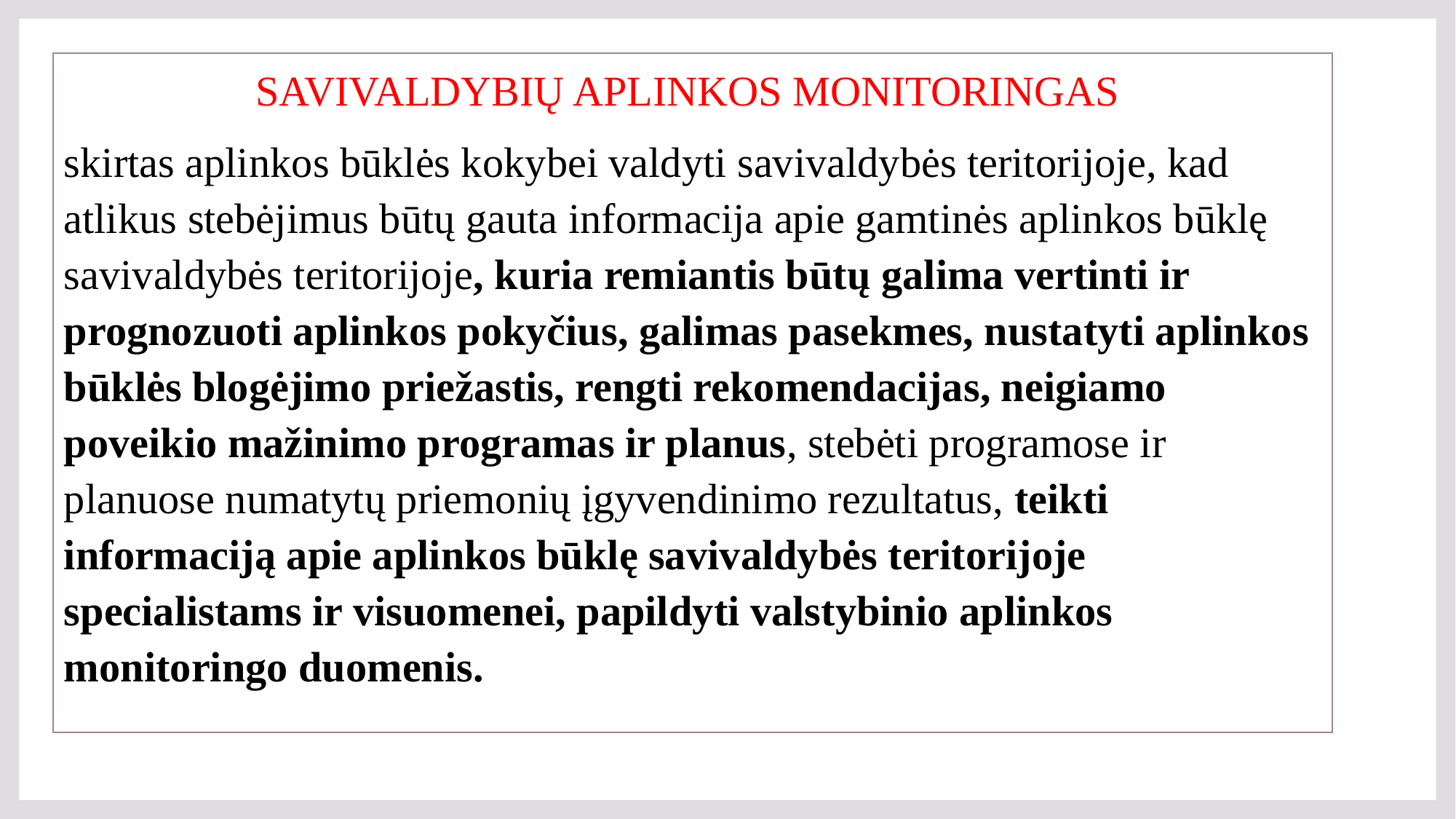

SAVIVALDYBIŲ APLINKOS MONITORINGAS
skirtas aplinkos būklės kokybei valdyti savivaldybės teritorijoje, kad atlikus stebėjimus būtų gauta informacija apie gamtinės aplinkos būklę savivaldybės teritorijoje, kuria remiantis būtų galima vertinti ir prognozuoti aplinkos pokyčius, galimas pasekmes, nustatyti aplinkos būklės blogėjimo priežastis, rengti rekomendacijas, neigiamo poveikio mažinimo programas ir planus, stebėti programose ir planuose numatytų priemonių įgyvendinimo rezultatus, teikti informaciją apie aplinkos būklę savivaldybės teritorijoje specialistams ir visuomenei, papildyti valstybinio aplinkos monitoringo duomenis.